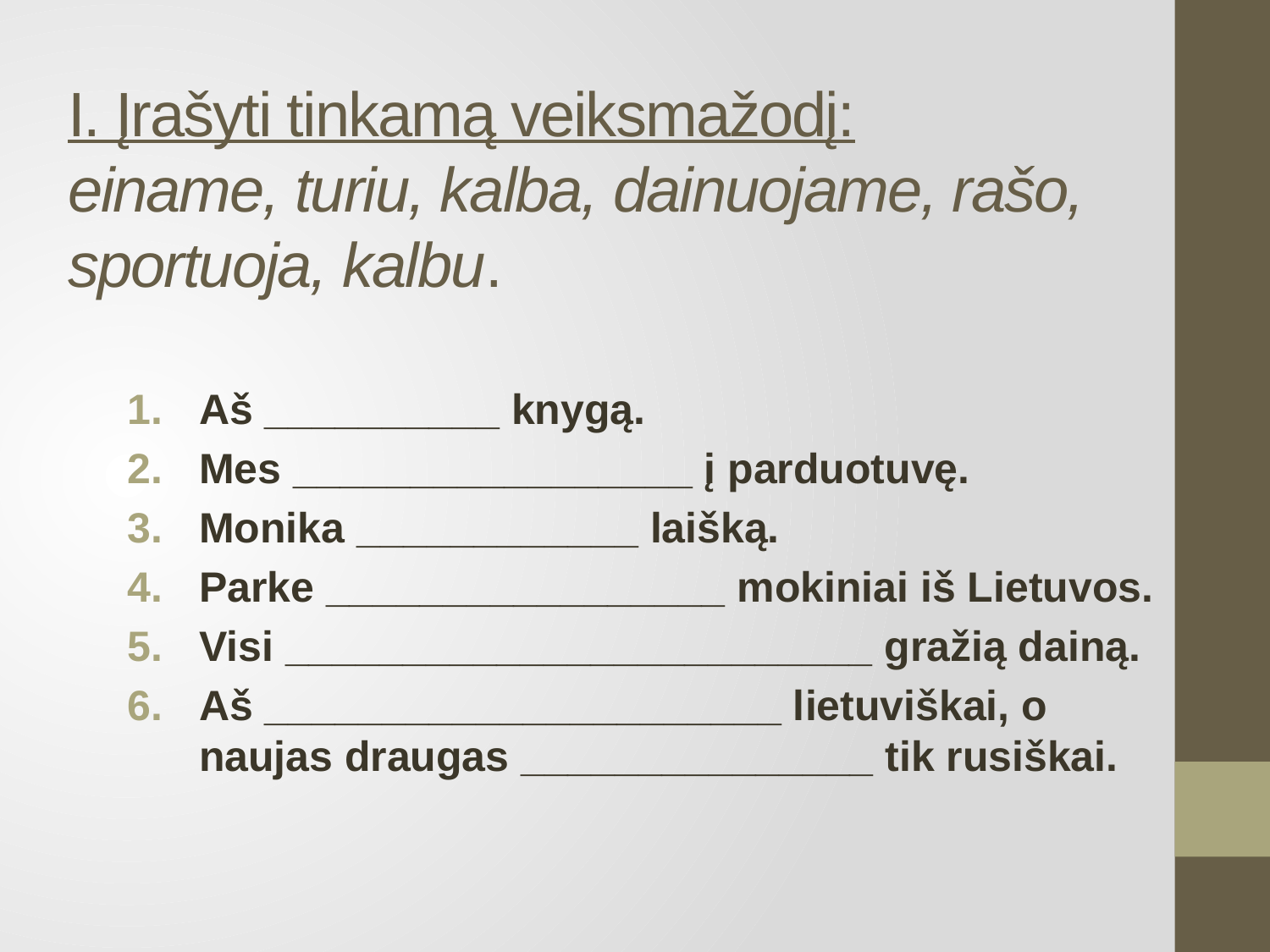

# I. Įrašyti tinkamą veiksmažodį: einame, turiu, kalba, dainuojame, rašo, sportuoja, kalbu.
Aš __________ knygą.
Mes _________________ į parduotuvę.
Monika ____________ laišką.
Parke _________________ mokiniai iš Lietuvos.
Visi _________________________ gražią dainą.
Aš ______________________ lietuviškai, o naujas draugas _______________ tik rusiškai.